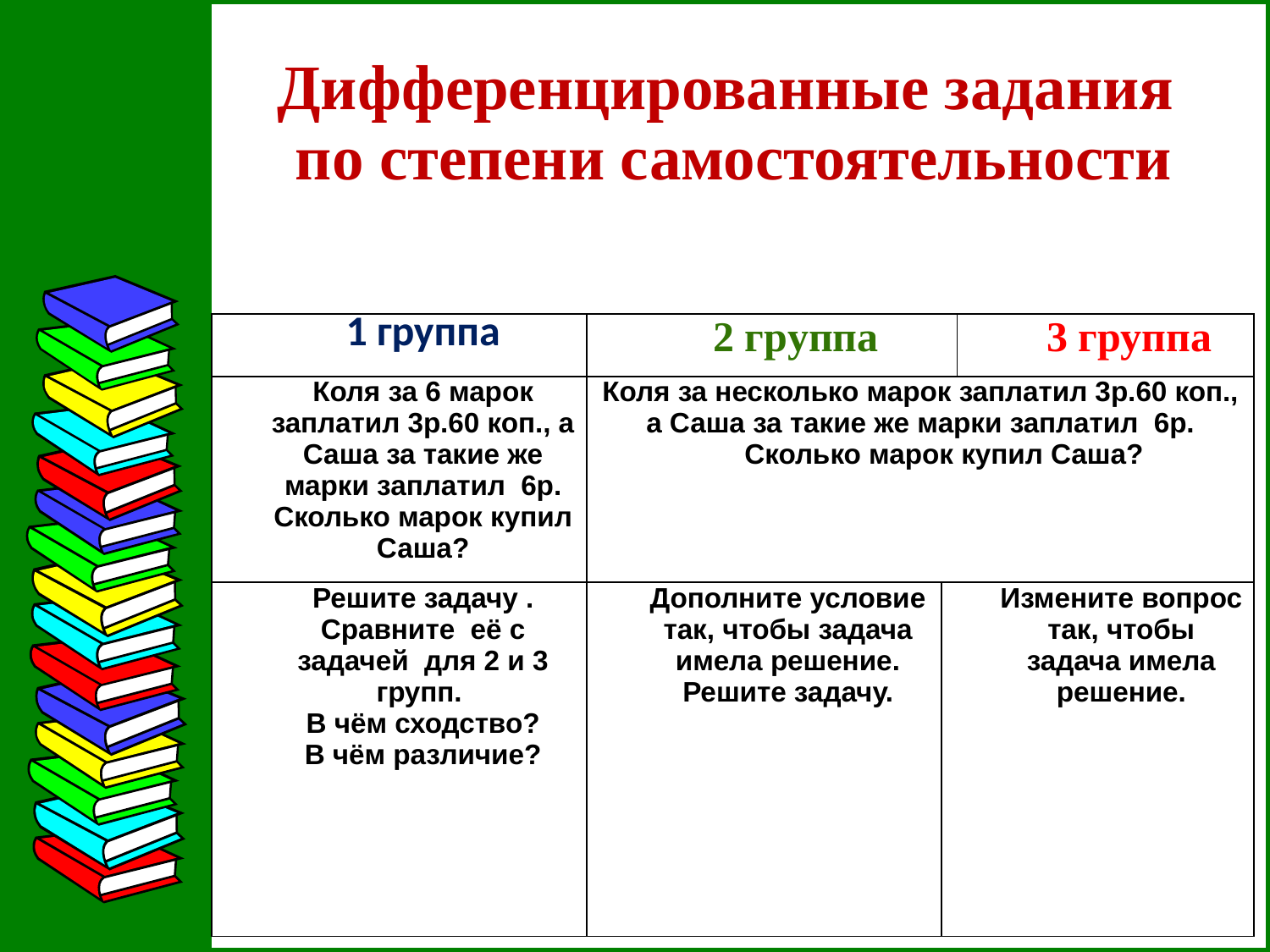

# Дифференцированные задания по степени самостоятельности

| 1 группа | 2 группа |  | 3 группа |
| --- | --- | --- | --- |
| Коля за 6 марок заплатил 3р.60 коп., а Саша за такие же марки заплатил 6р. Сколько марок купил Саша? | Коля за несколько марок заплатил 3р.60 коп., а Саша за такие же марки заплатил 6р. Сколько марок купил Саша? |  |  |
| Решите задачу . Сравните её с задачей для 2 и 3 групп. В чём сходство? В чём различие? | Дополните условие так, чтобы задача имела решение. Решите задачу. | Измените вопрос так, чтобы задача имела решение. |  |